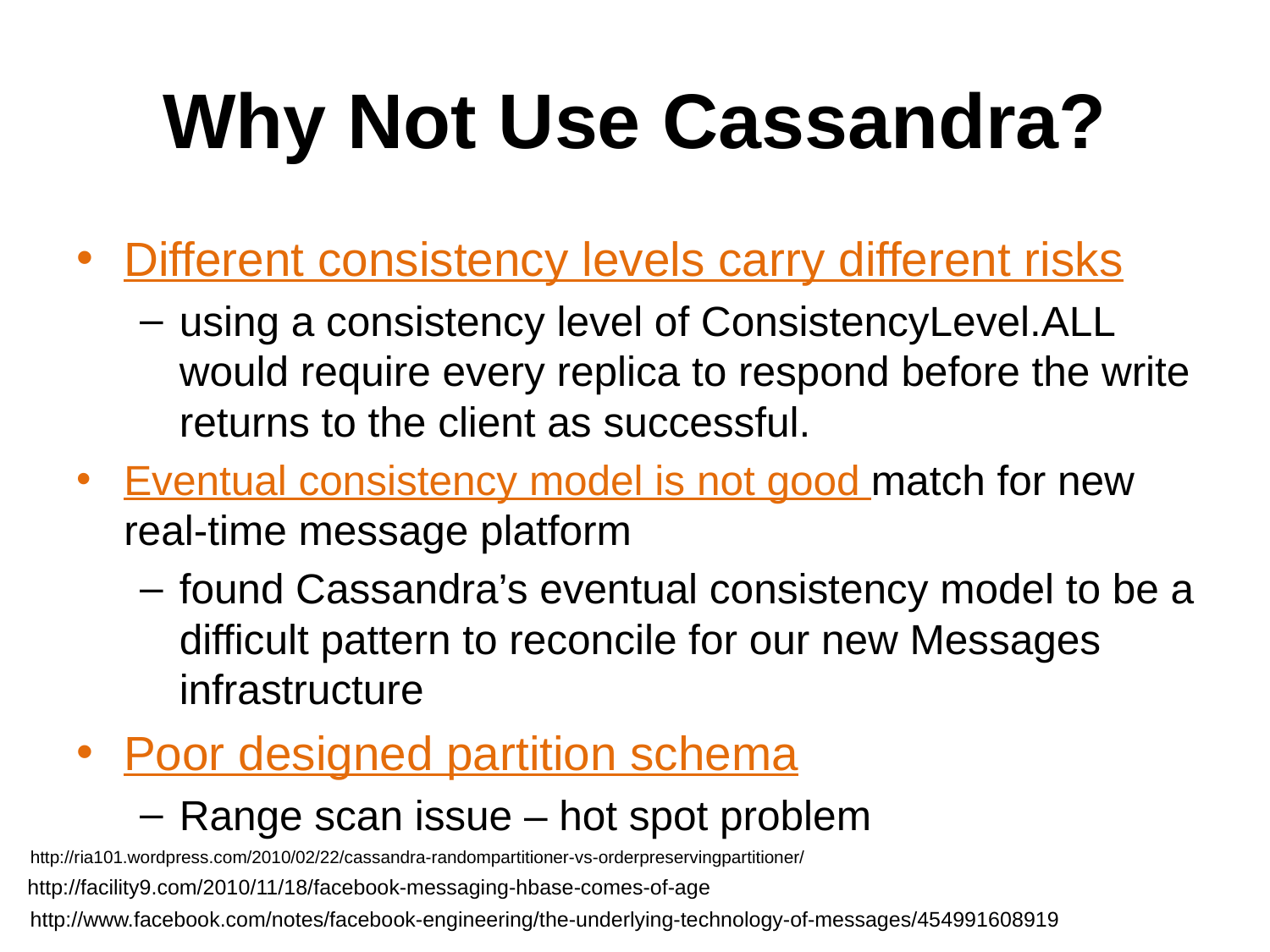

# Why Not Use Cassandra?
Different consistency levels carry different risks
using a consistency level of ConsistencyLevel.ALL would require every replica to respond before the write returns to the client as successful.
Eventual consistency model is not good match for new real-time message platform
found Cassandra’s eventual consistency model to be a difficult pattern to reconcile for our new Messages infrastructure
Poor designed partition schema
Range scan issue – hot spot problem
http://ria101.wordpress.com/2010/02/22/cassandra-randompartitioner-vs-orderpreservingpartitioner/
http://facility9.com/2010/11/18/facebook-messaging-hbase-comes-of-age
http://www.facebook.com/notes/facebook-engineering/the-underlying-technology-of-messages/454991608919